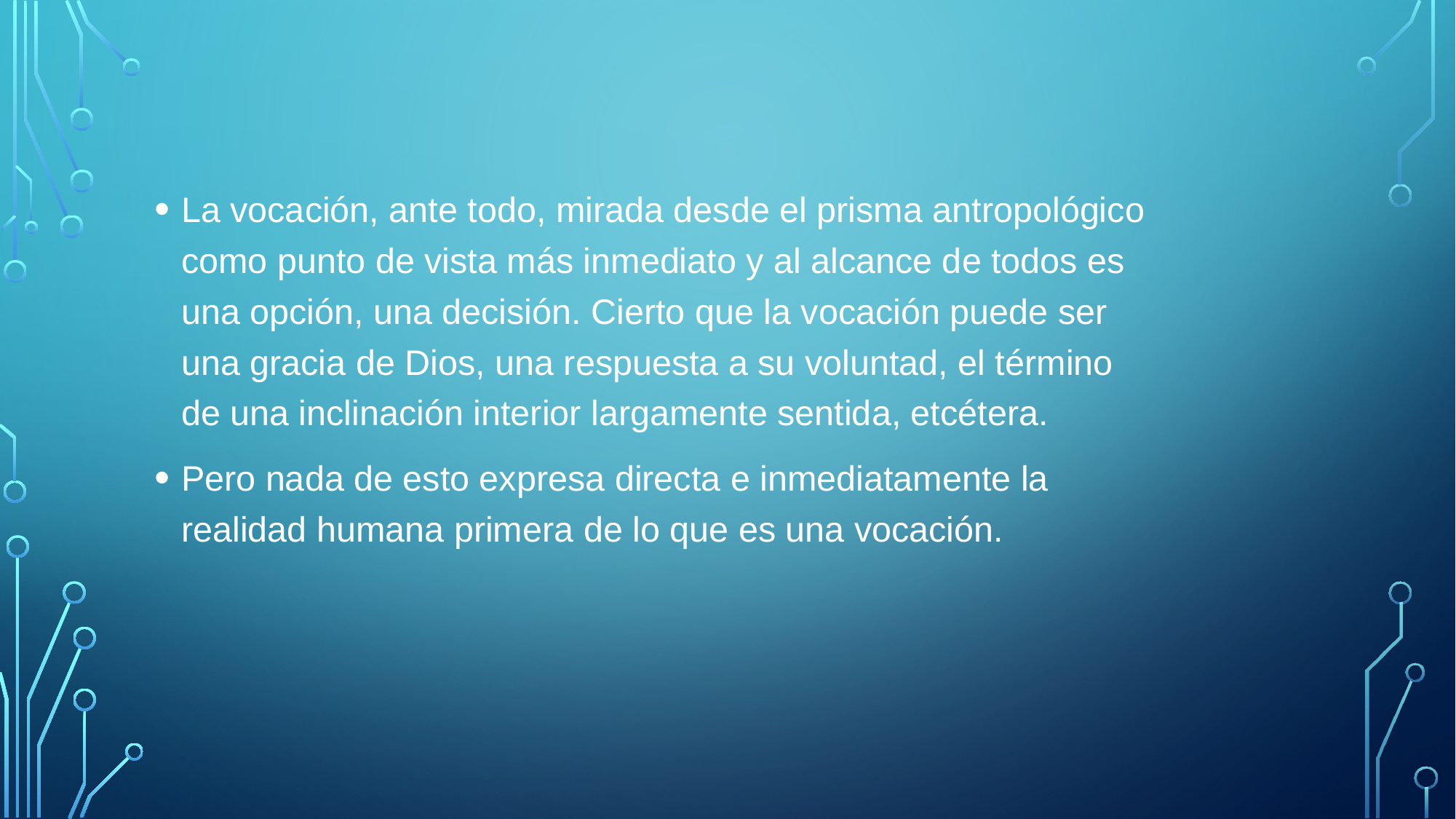

La vocación, ante todo, mirada desde el prisma antropológico como punto de vista más inmediato y al alcance de todos es una opción, una decisión. Cierto que la vocación puede ser una gracia de Dios, una respuesta a su voluntad, el término de una inclinación interior largamente sentida, etcétera.
Pero nada de esto expresa directa e inmediatamente la realidad humana primera de lo que es una vocación.